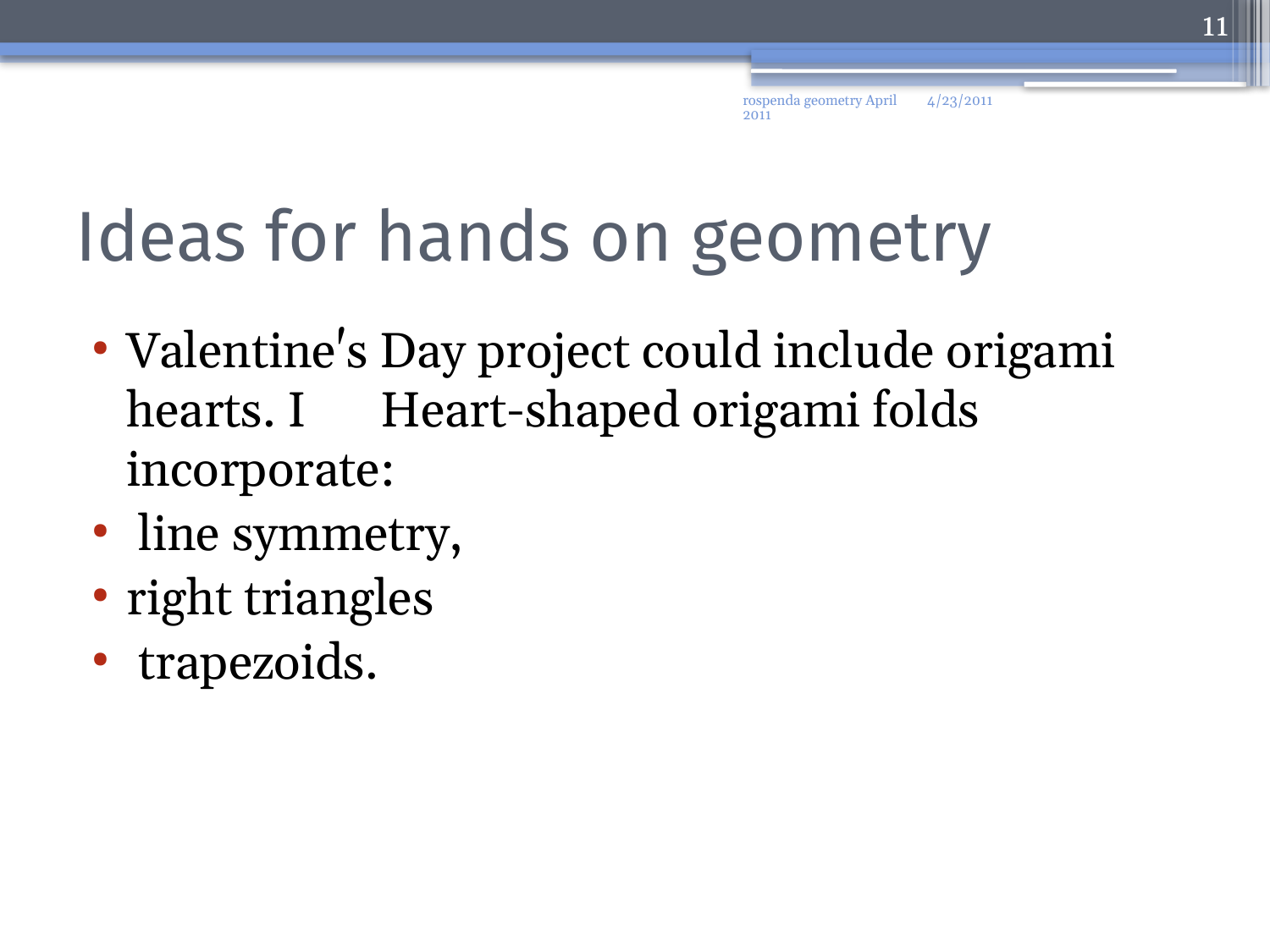

11
rospenda geometry April 2011
4/23/2011
# Ideas for hands on geometry
Valentine's Day project could include origami hearts. I 	Heart-shaped origami folds incorporate:
 line symmetry,
right triangles
 trapezoids.